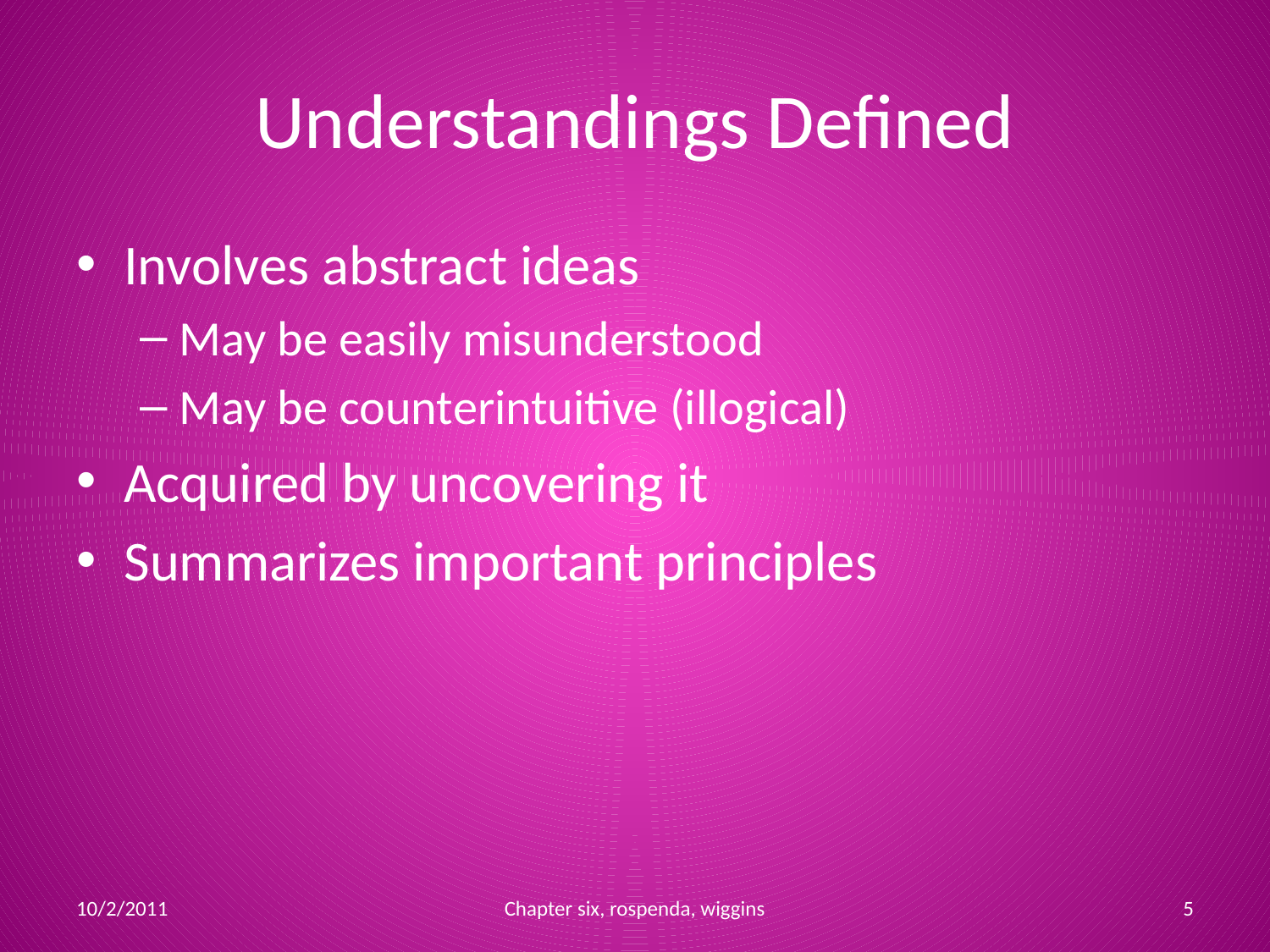

# Understandings Defined
Involves abstract ideas
May be easily misunderstood
May be counterintuitive (illogical)
Acquired by uncovering it
Summarizes important principles
10/2/2011
Chapter six, rospenda, wiggins
5